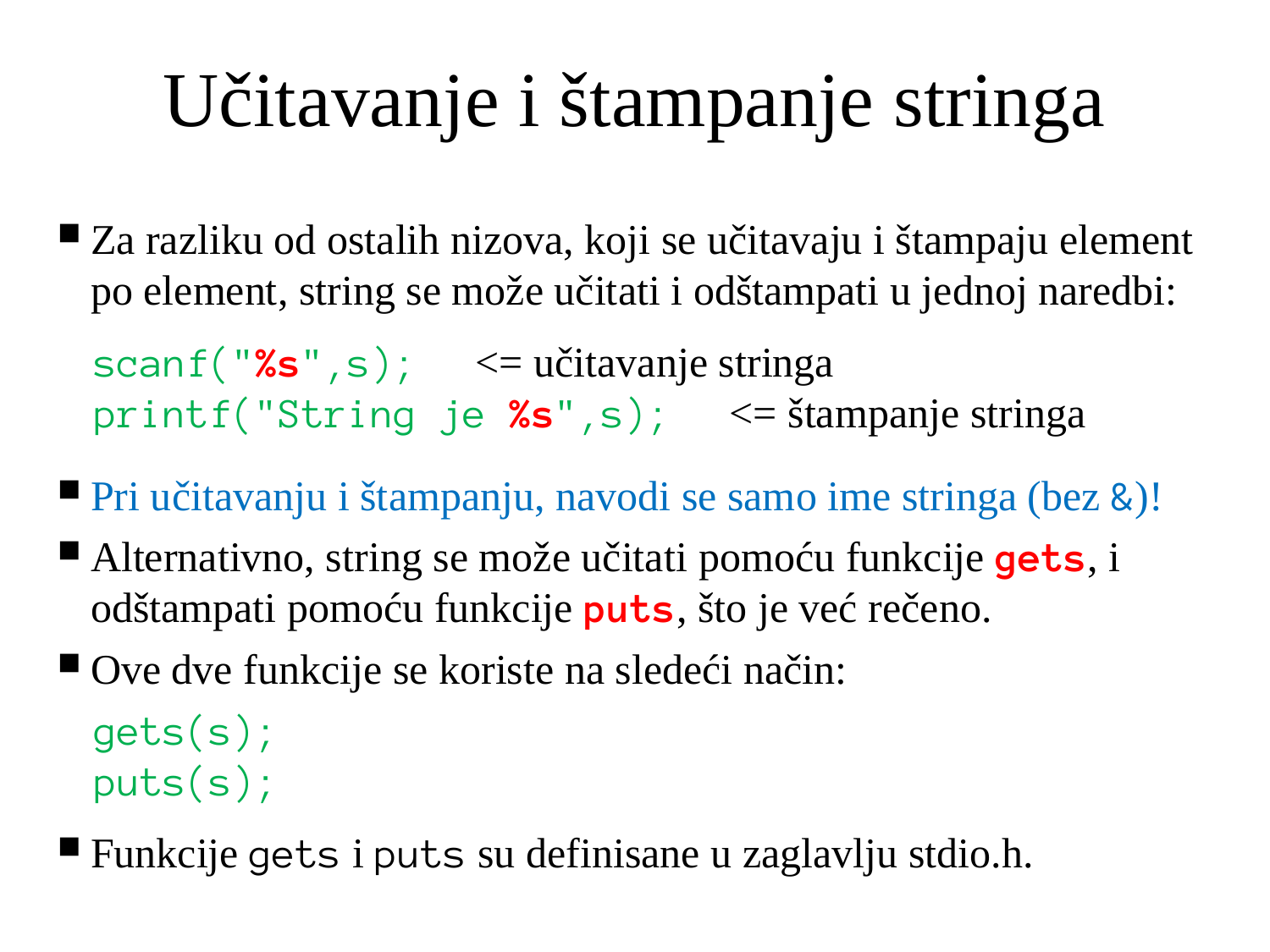

# Učitavanje i štampanje stringa
Za razliku od ostalih nizova, koji se učitavaju i štampaju element po element, string se može učitati i odštampati u jednoj naredbi:
scanf("%s",s);	<= učitavanje stringa
printf("String je %s",s);	<= štampanje stringa
Pri učitavanju i štampanju, navodi se samo ime stringa (bez &)!
Alternativno, string se može učitati pomoću funkcije gets, i odštampati pomoću funkcije puts, što je već rečeno.
Ove dve funkcije se koriste na sledeći način:
gets(s);
puts(s);
Funkcije gets i puts su definisane u zaglavlju stdio.h.